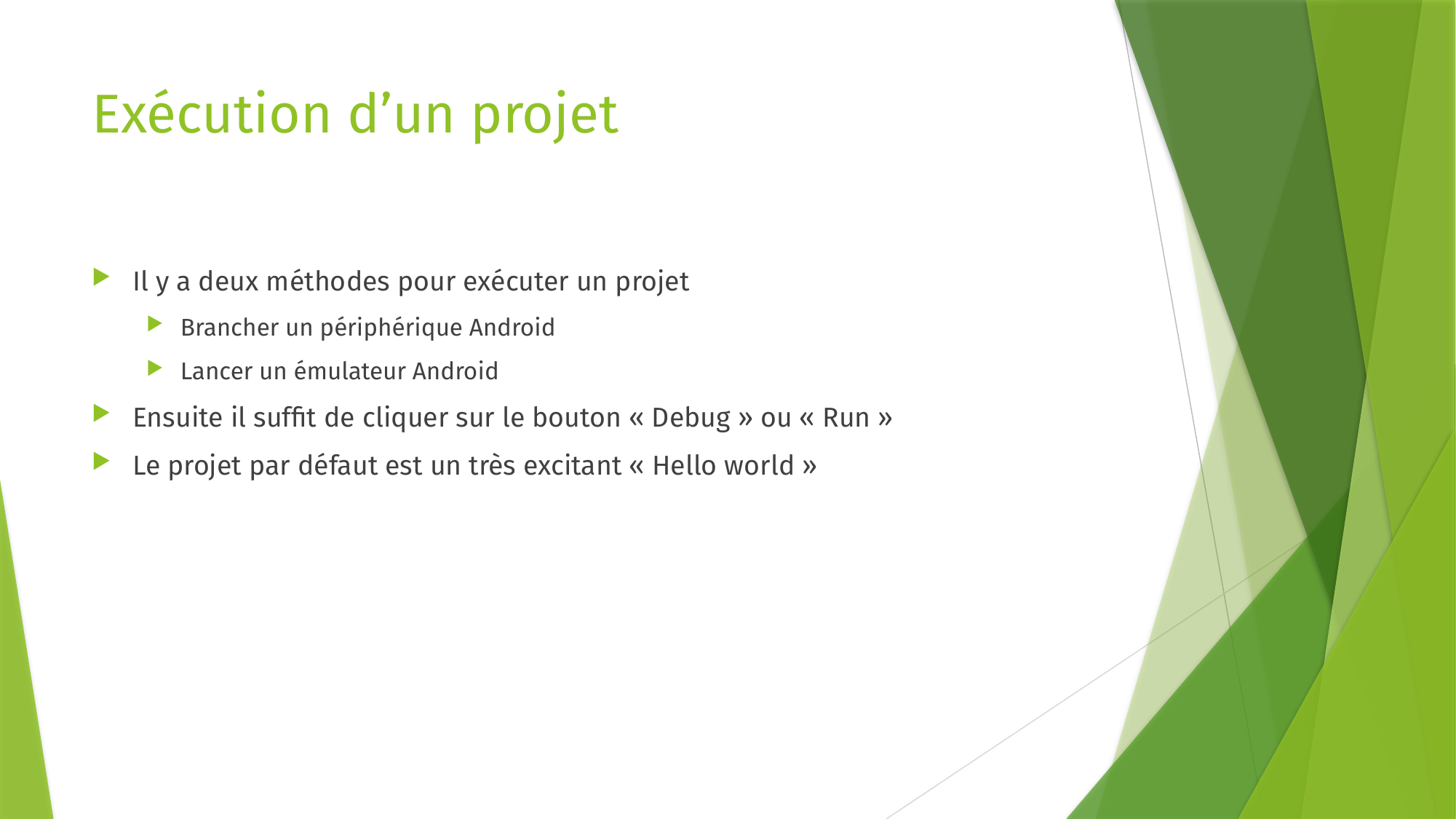

# Exécution d’un projet
Il y a deux méthodes pour exécuter un projet
Brancher un périphérique Android
Lancer un émulateur Android
Ensuite il suffit de cliquer sur le bouton « Debug » ou « Run »
Le projet par défaut est un très excitant « Hello world »